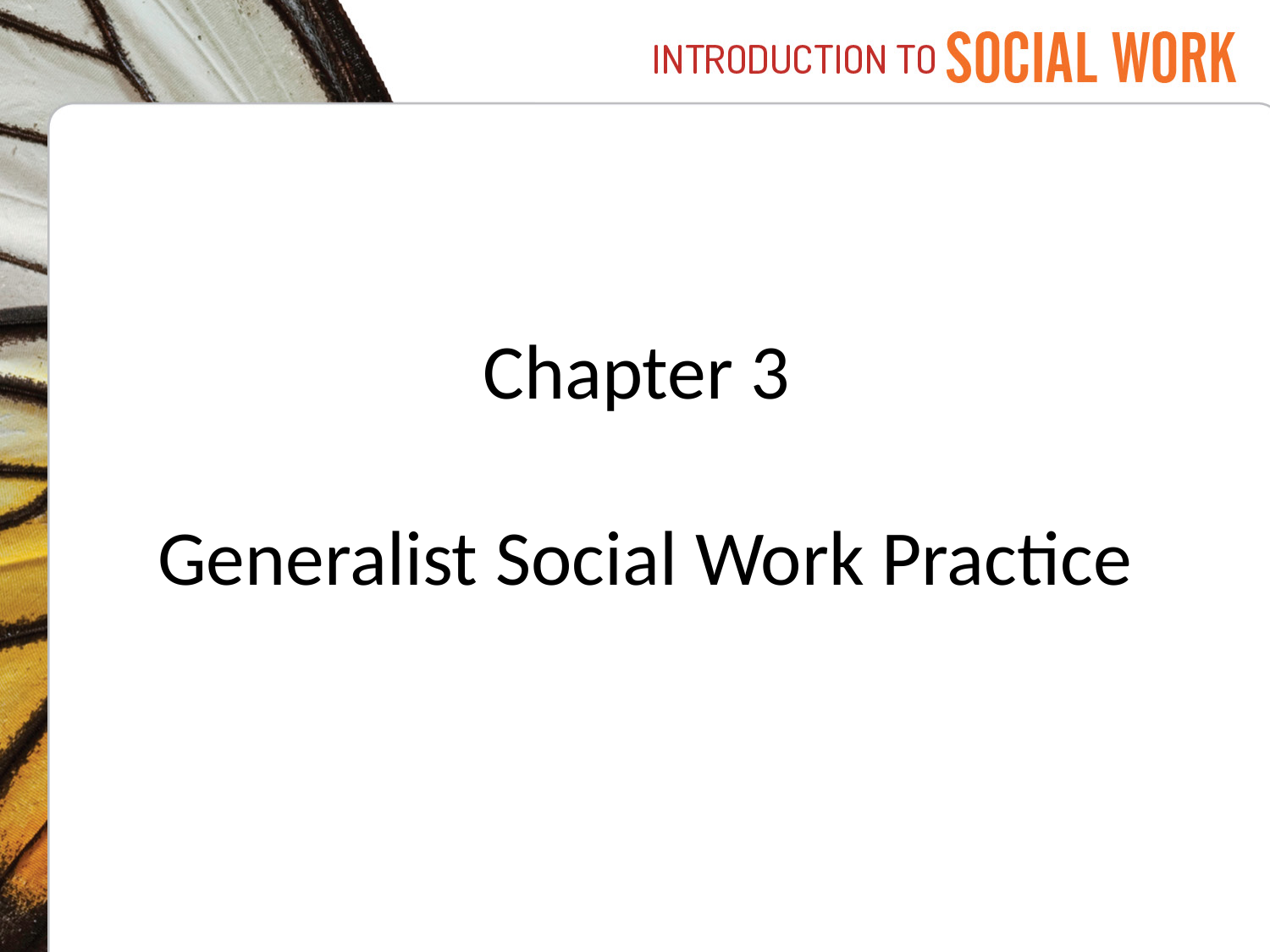

# Chapter 3 Generalist Social Work Practice